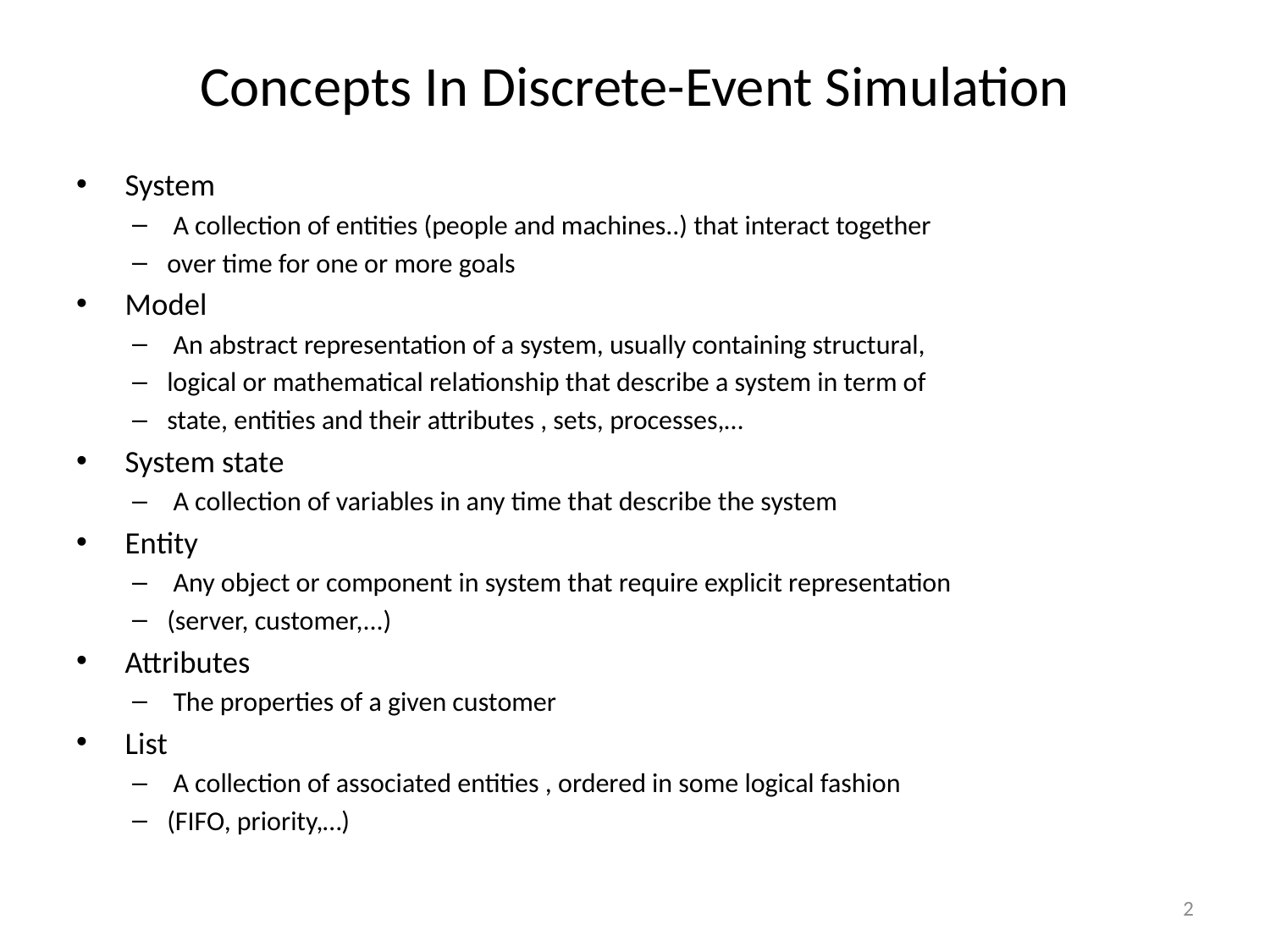

# Concepts In Discrete-Event Simulation
 System
 A collection of entities (people and machines..) that interact together
over time for one or more goals
 Model
 An abstract representation of a system, usually containing structural,
logical or mathematical relationship that describe a system in term of
state, entities and their attributes , sets, processes,…
 System state
 A collection of variables in any time that describe the system
 Entity
 Any object or component in system that require explicit representation
(server, customer,...)
 Attributes
 The properties of a given customer
 List
 A collection of associated entities , ordered in some logical fashion
(FIFO, priority,…)
2